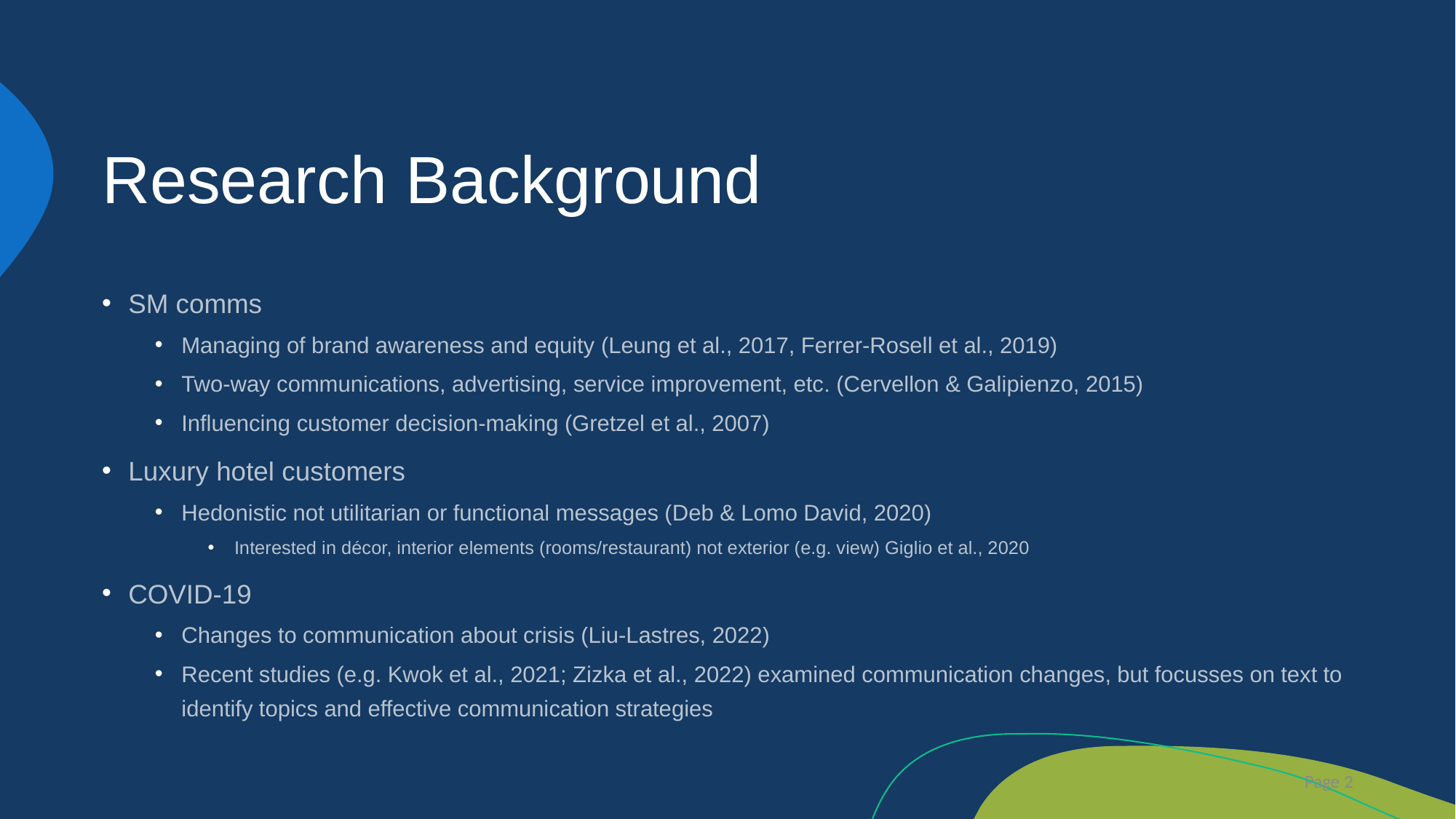

# Research Background
SM comms
Managing of brand awareness and equity (Leung et al., 2017, Ferrer-Rosell et al., 2019)
Two-way communications, advertising, service improvement, etc. (Cervellon & Galipienzo, 2015)
Influencing customer decision-making (Gretzel et al., 2007)
Luxury hotel customers
Hedonistic not utilitarian or functional messages (Deb & Lomo David, 2020)
Interested in décor, interior elements (rooms/restaurant) not exterior (e.g. view) Giglio et al., 2020
COVID-19
Changes to communication about crisis (Liu-Lastres, 2022)
Recent studies (e.g. Kwok et al., 2021; Zizka et al., 2022) examined communication changes, but focusses on text to identify topics and effective communication strategies
Page 2